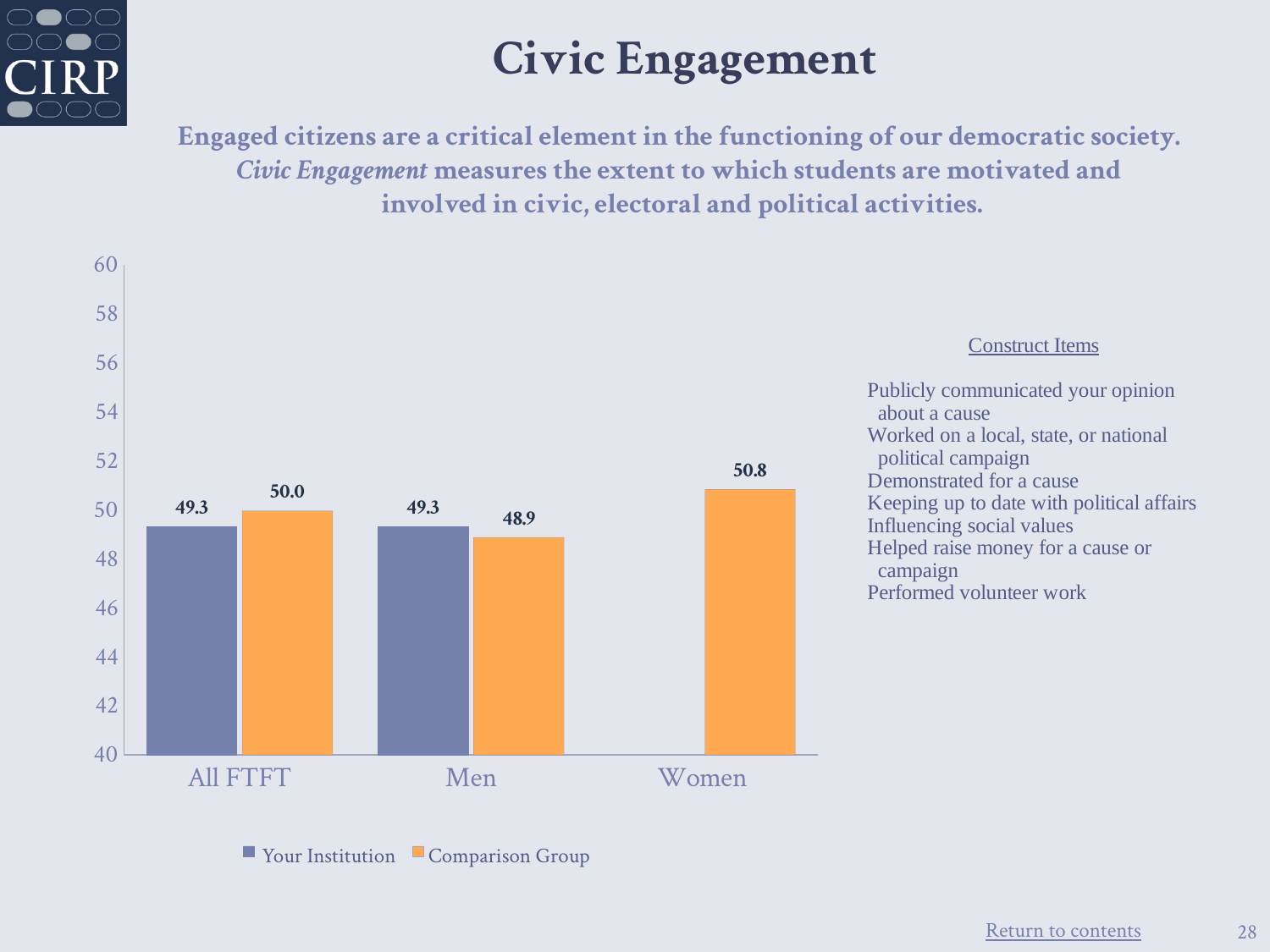

Civic Engagement
Engaged citizens are a critical element in the functioning of our democratic society.
Civic Engagement measures the extent to which students are motivated and
involved in civic, electoral and political activities.

### Chart

| Category |  |  |
|---|---|---|
| All FTFT | 49.31 | 49.97 |
| Men | 49.31 | 48.88 |
| Women | 0.0 | 50.84 |
  Your Institution       Comparison Group

28